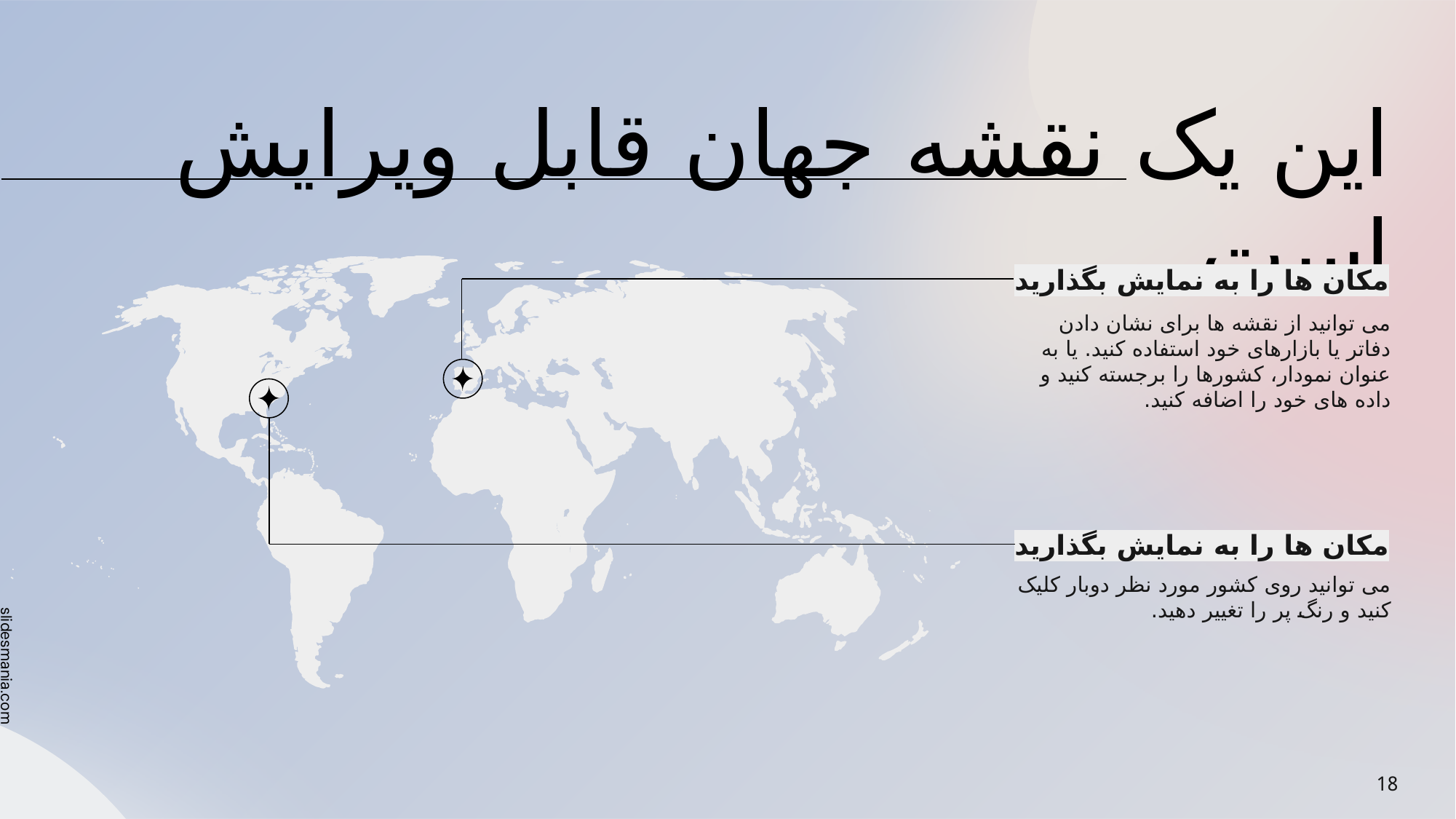

# این یک نقشه جهان قابل ویرایش است.
مکان ها را به نمایش بگذارید

می توانید از نقشه ها برای نشان دادن دفاتر یا بازارهای خود استفاده کنید. یا به عنوان نمودار، کشورها را برجسته کنید و داده های خود را اضافه کنید.

مکان ها را به نمایش بگذارید
می توانید روی کشور مورد نظر دوبار کلیک کنید و رنگ پر را تغییر دهید.
18